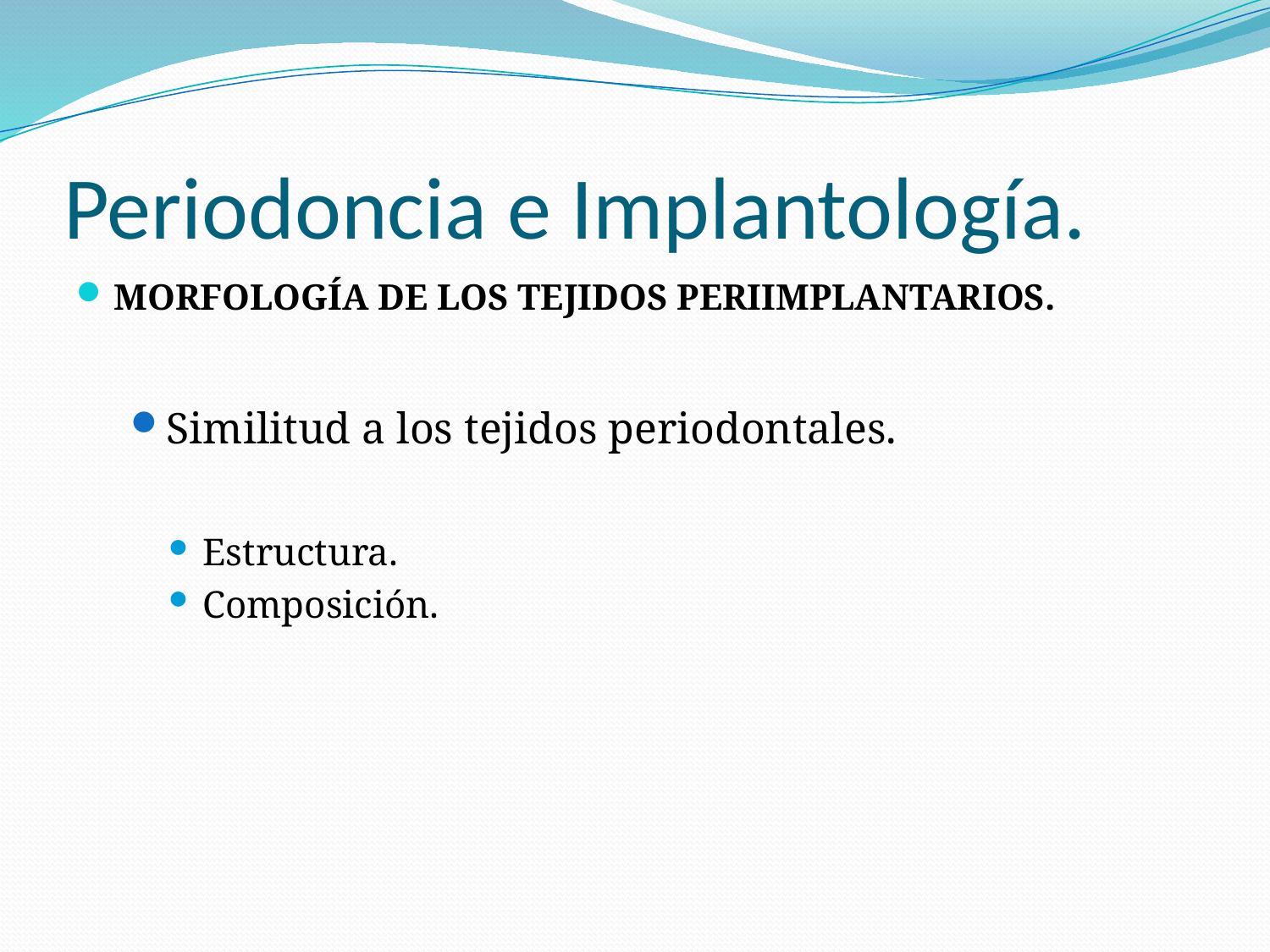

# Periodoncia e Implantología.
MORFOLOGÍA DE LOS TEJIDOS PERIIMPLANTARIOS.

Similitud a los tejidos periodontales.

Estructura.
Composición.